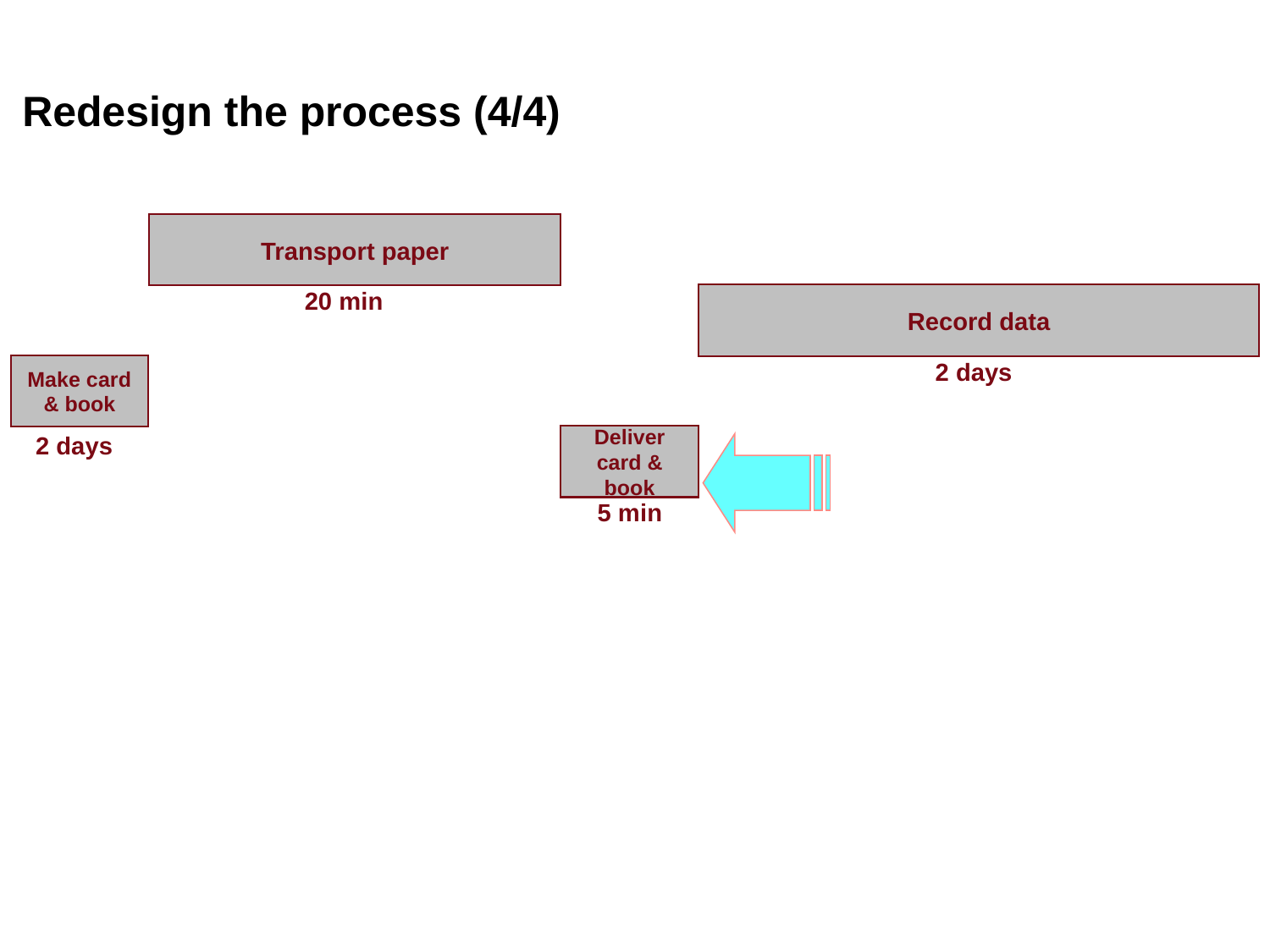

# Redesign the process (4/4)
Transport paper
Record data
20 min
Make card & book
2 days
Deliver card & book
2 days

5 min